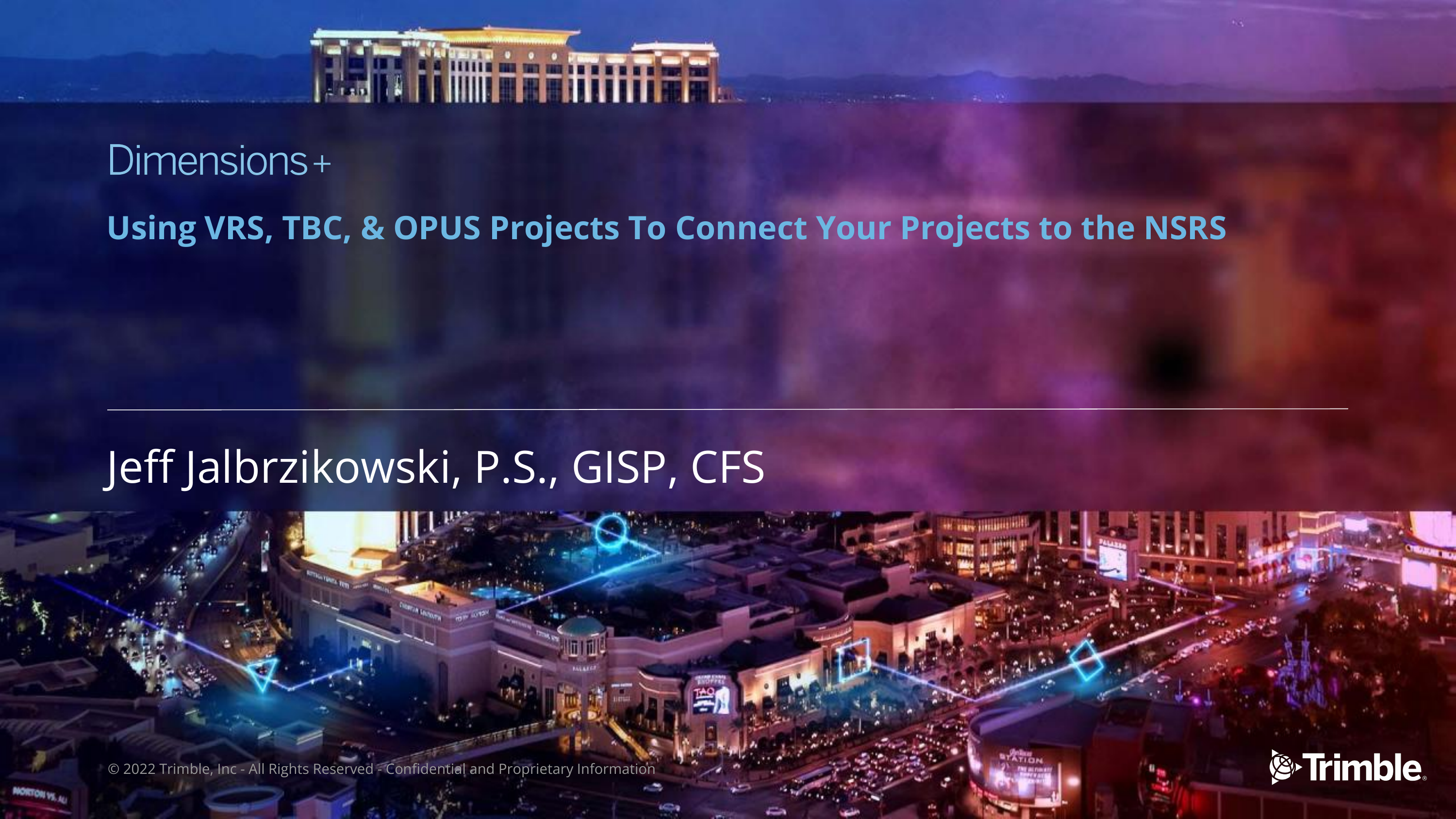

# Using VRS, TBC, & OPUS Projects To Connect Your Projects to the NSRS
Jeff Jalbrzikowski, P.S., GISP, CFS